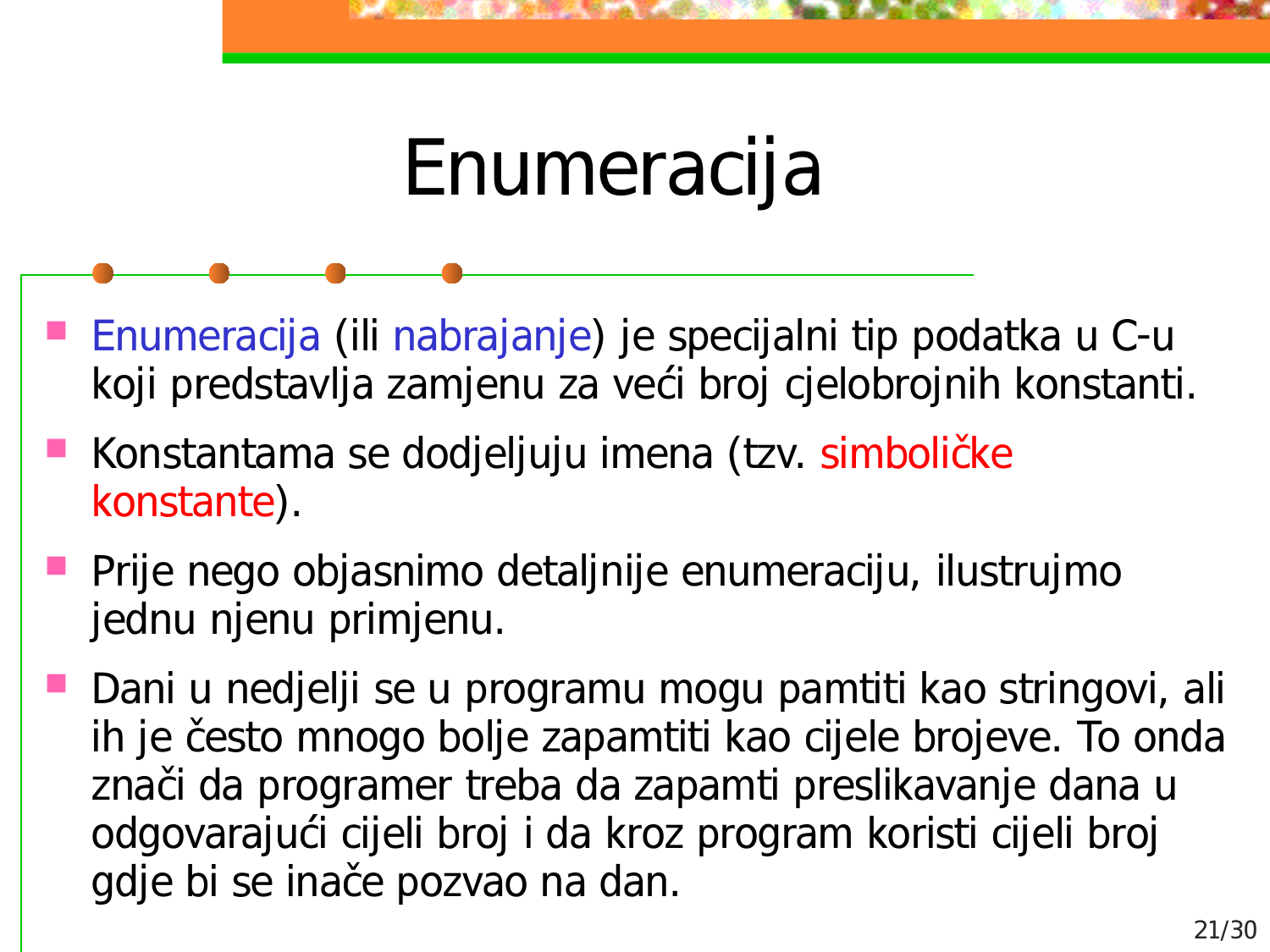

# Enumeracija
Enumeracija (ili nabrajanje) je specijalni tip podatka u C-u koji predstavlja zamjenu za veći broj cjelobrojnih konstanti.
Konstantama se dodjeljuju imena (tzv. simboličke konstante).
Prije nego objasnimo detaljnije enumeraciju, ilustrujmo jednu njenu primjenu.
Dani u nedjelji se u programu mogu pamtiti kao stringovi, ali ih je često mnogo bolje zapamtiti kao cijele brojeve. To onda znači da programer treba da zapamti preslikavanje dana u odgovarajući cijeli broj i da kroz program koristi cijeli broj gdje bi se inače pozvao na dan.
21/30